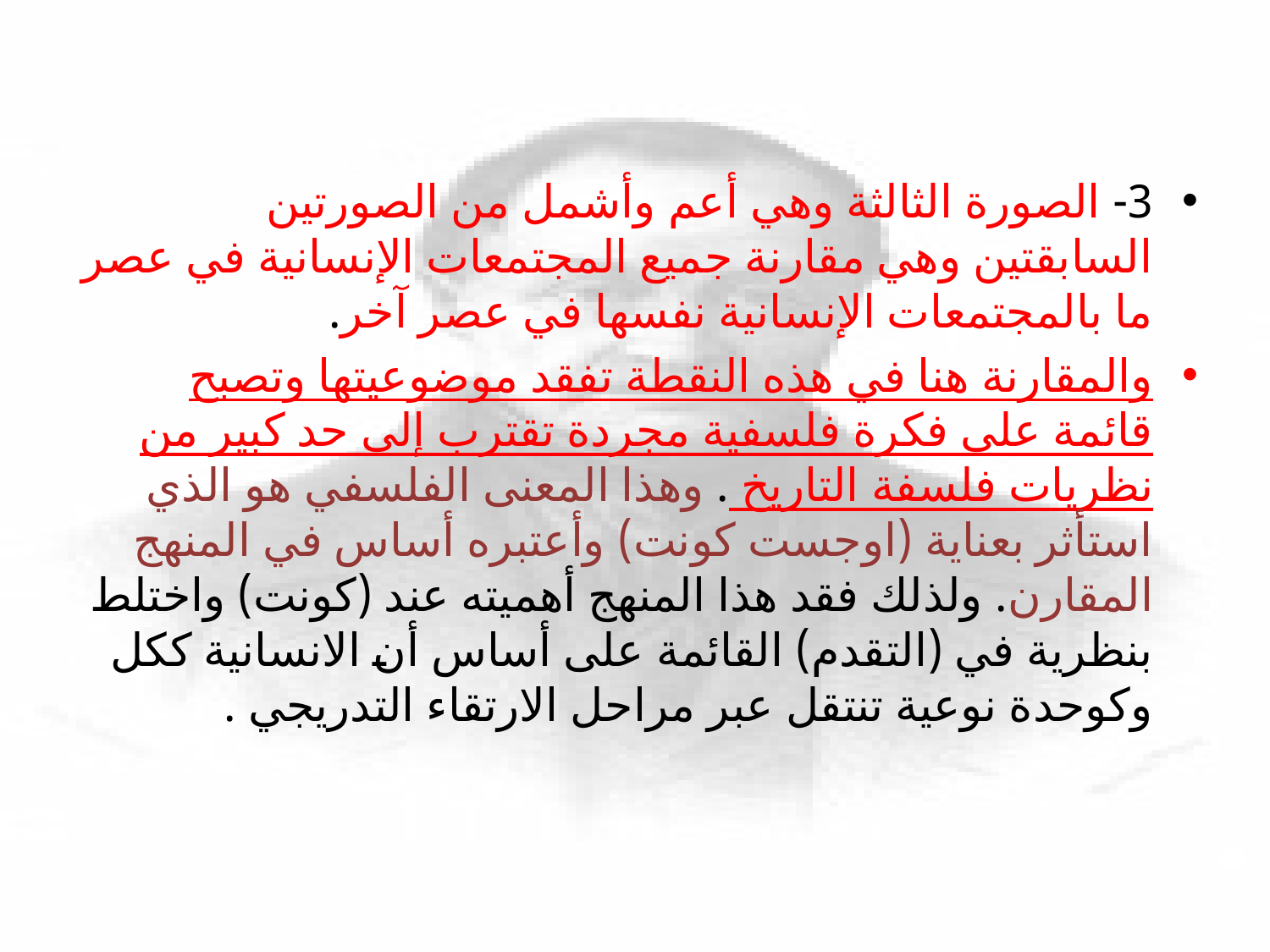

3- الصورة الثالثة وهي أعم وأشمل من الصورتين السابقتين وهي مقارنة جميع المجتمعات الإنسانية في عصر ما بالمجتمعات الإنسانية نفسها في عصر آخر.
والمقارنة هنا في هذه النقطة تفقد موضوعيتها وتصبح قائمة على فكرة فلسفية مجردة تقترب إلى حد كبير من نظريات فلسفة التاريخ . وهذا المعنى الفلسفي هو الذي استأثر بعناية (اوجست كونت) وأعتبره أساس في المنهج المقارن. ولذلك فقد هذا المنهج أهميته عند (كونت) واختلط بنظرية في (التقدم) القائمة على أساس أن الانسانية ككل وكوحدة نوعية تنتقل عبر مراحل الارتقاء التدريجي .